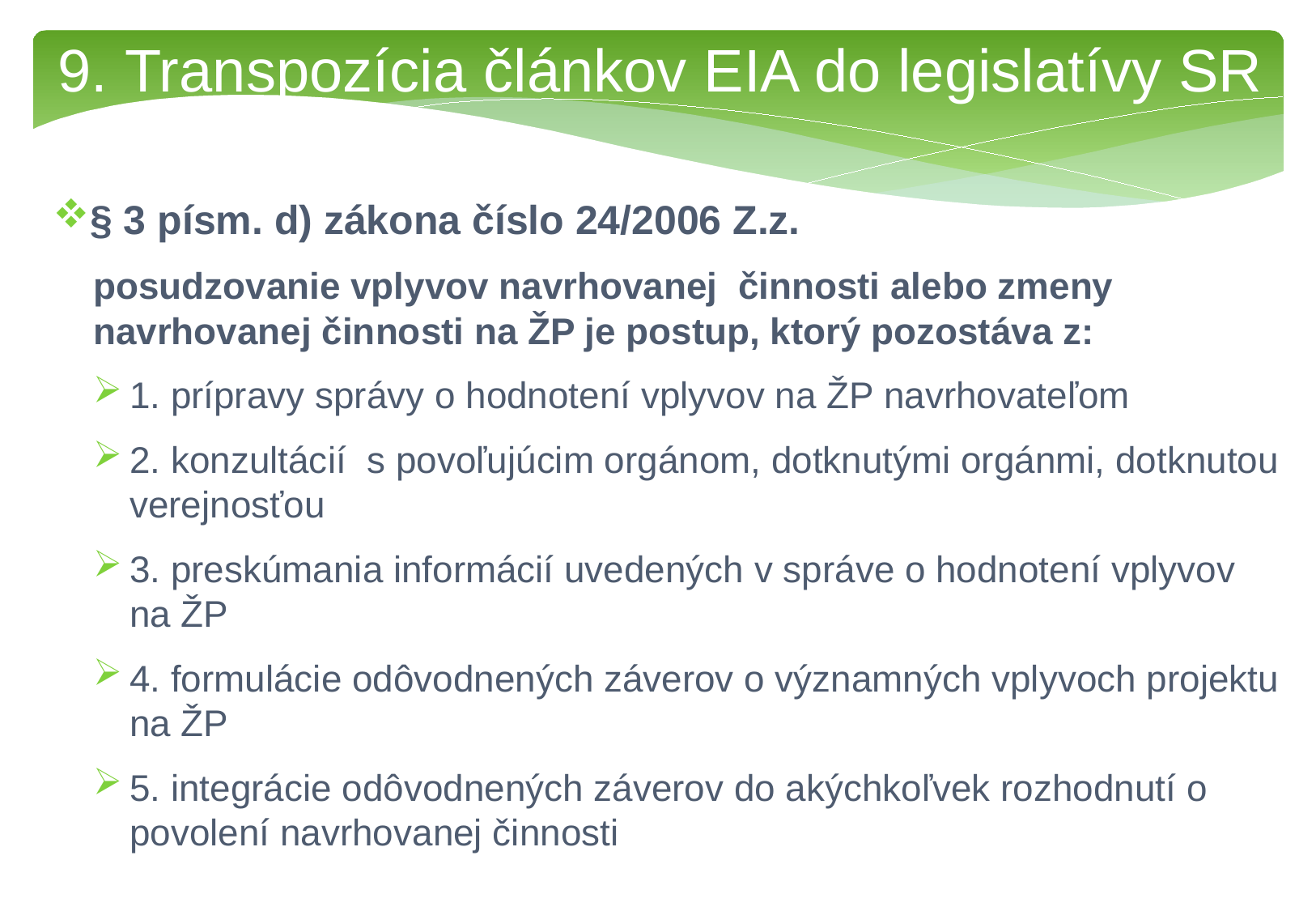

9. Transpozícia článkov EIA do legislatívy SR
§ 3 písm. d) zákona číslo 24/2006 Z.z.
posudzovanie vplyvov navrhovanej  činnosti alebo zmeny navrhovanej činnosti na ŽP je postup, ktorý pozostáva z:
1. prípravy správy o hodnotení vplyvov na ŽP navrhovateľom
2. konzultácií  s povoľujúcim orgánom, dotknutými orgánmi, dotknutou verejnosťou
3. preskúmania informácií uvedených v správe o hodnotení vplyvov na ŽP
4. formulácie odôvodnených záverov o významných vplyvoch projektu na ŽP
5. integrácie odôvodnených záverov do akýchkoľvek rozhodnutí o povolení navrhovanej činnosti